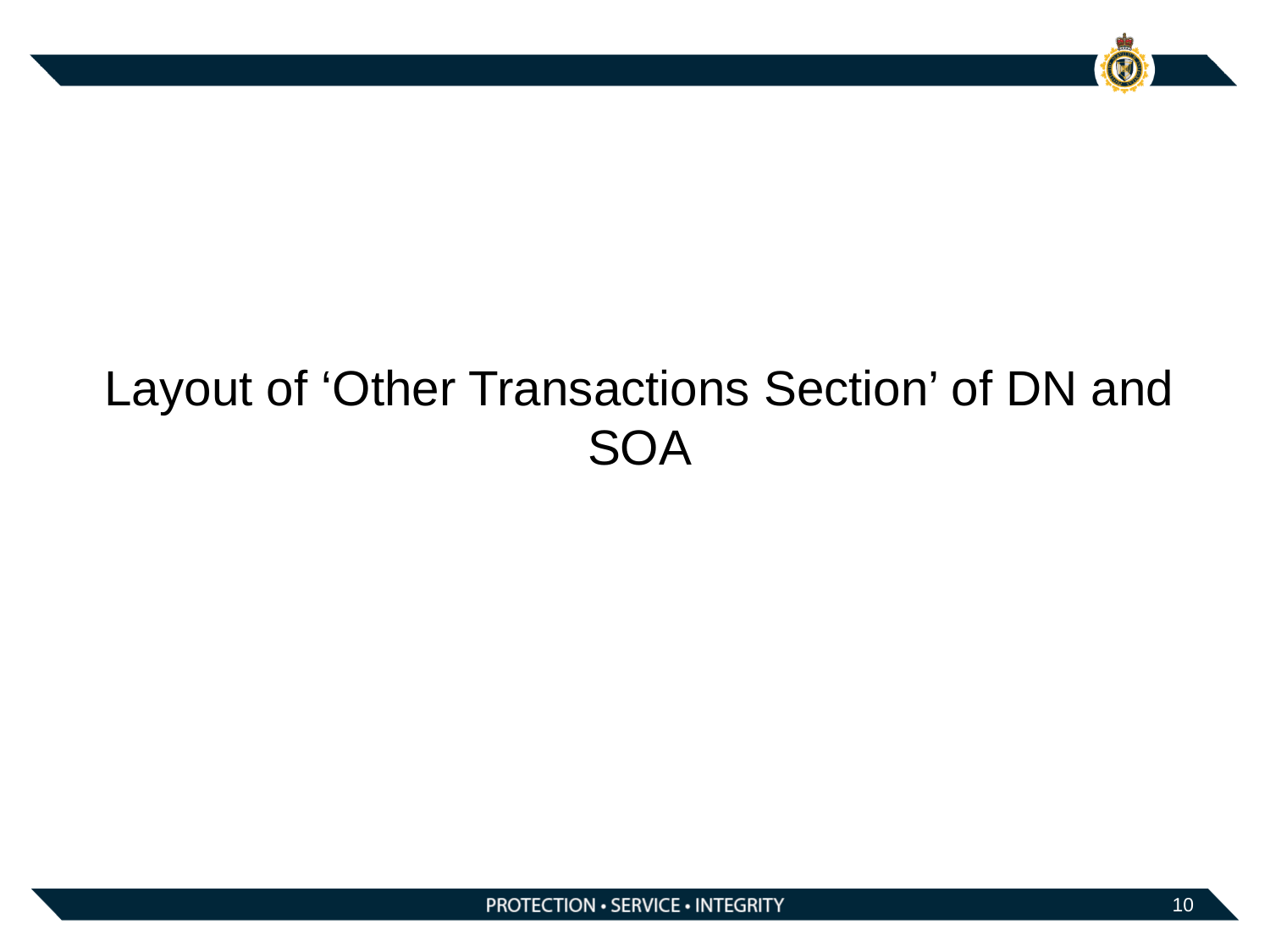

# Layout of ‘Other Transactions Section’ of DN and SOA